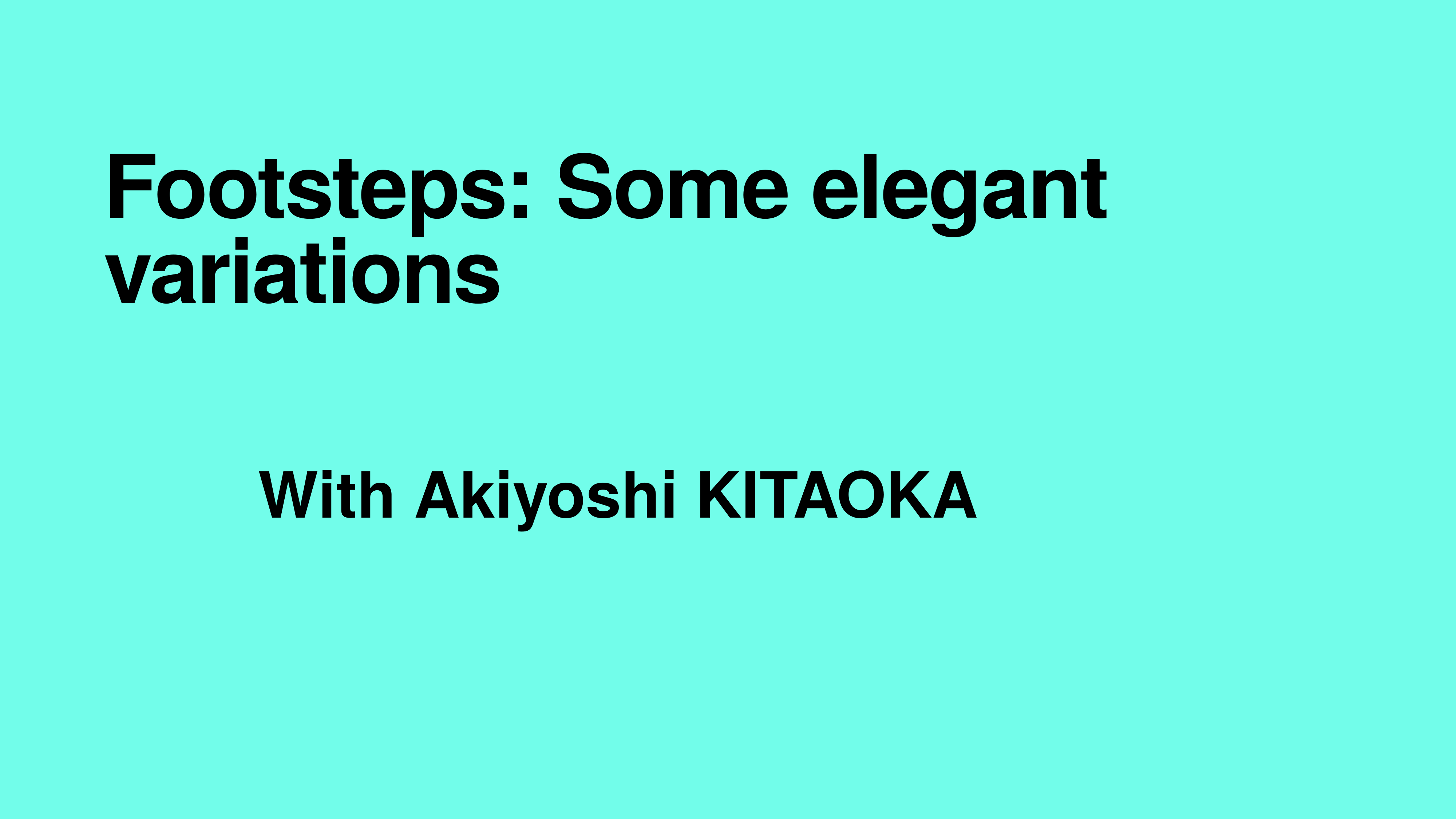

# Footsteps: Some elegant variations
With Akiyoshi KITAOKA